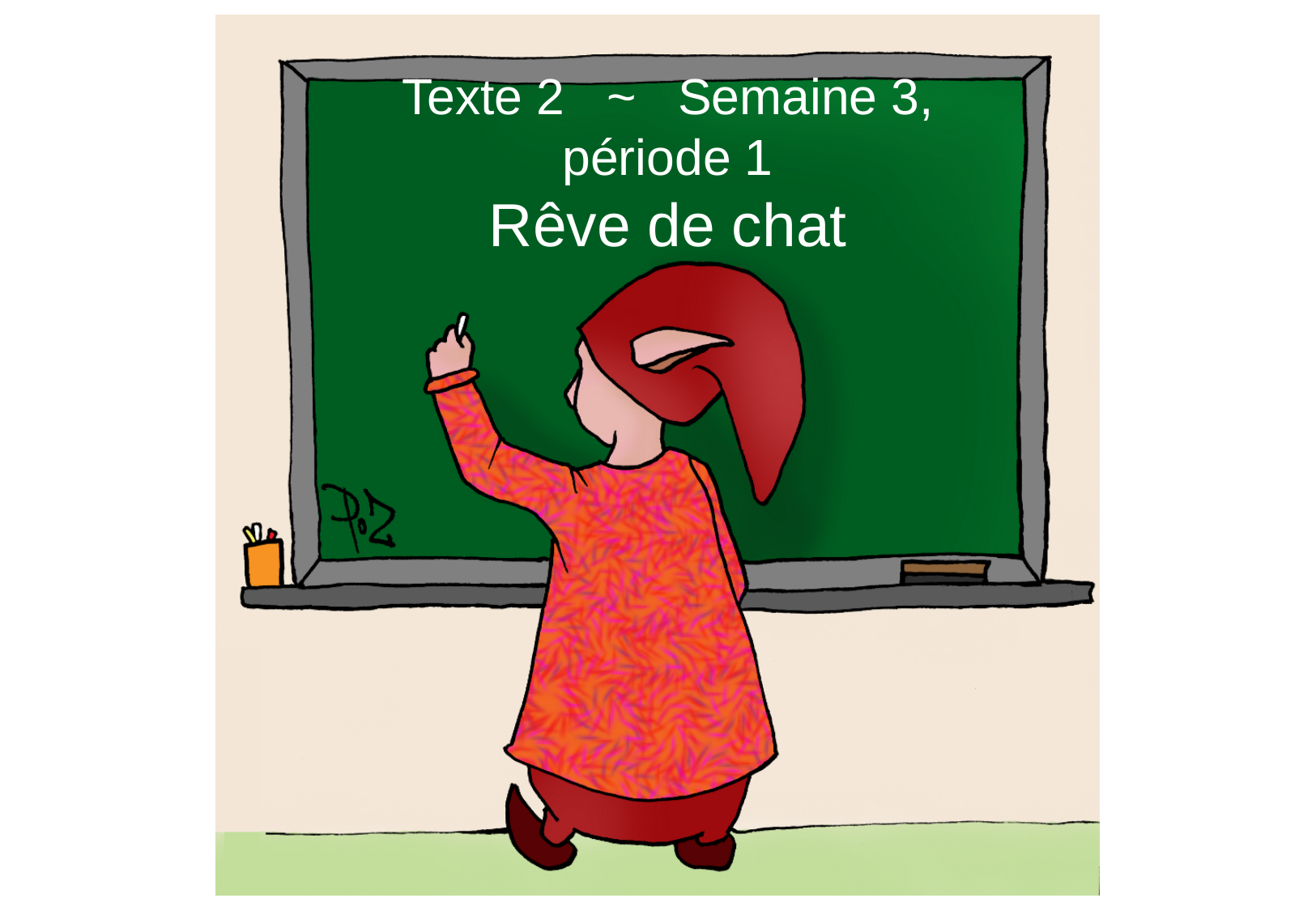

Texte 2   ~   Semaine 3, période 1
Rêve de chat